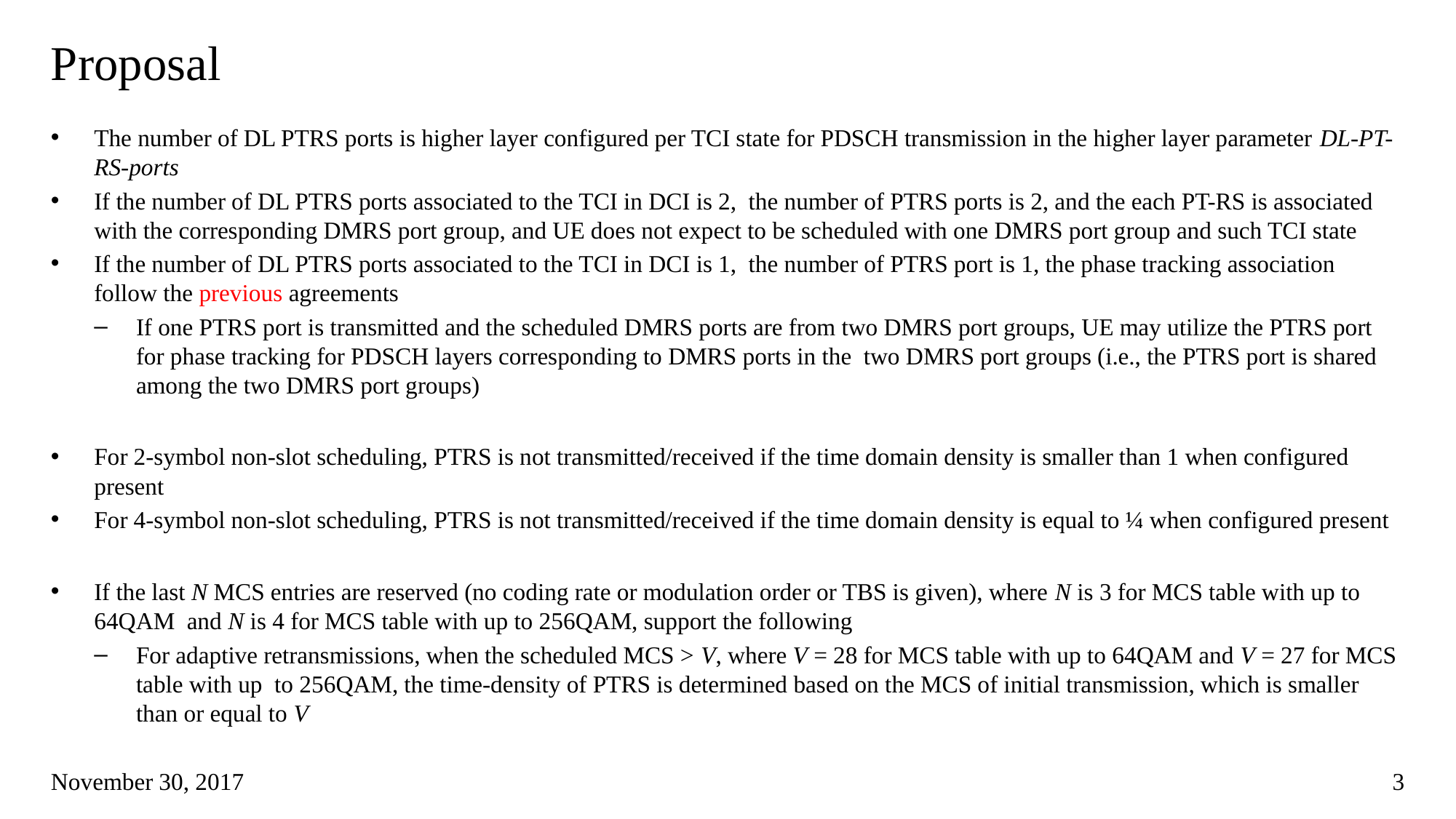

# Proposal
The number of DL PTRS ports is higher layer configured per TCI state for PDSCH transmission in the higher layer parameter DL-PT-RS-ports
If the number of DL PTRS ports associated to the TCI in DCI is 2,  the number of PTRS ports is 2, and the each PT-RS is associated with the corresponding DMRS port group, and UE does not expect to be scheduled with one DMRS port group and such TCI state
If the number of DL PTRS ports associated to the TCI in DCI is 1,  the number of PTRS port is 1, the phase tracking association follow the previous agreements
If one PTRS port is transmitted and the scheduled DMRS ports are from two DMRS port groups, UE may utilize the PTRS port for phase tracking for PDSCH layers corresponding to DMRS ports in the  two DMRS port groups (i.e., the PTRS port is shared among the two DMRS port groups)

For 2-symbol non-slot scheduling, PTRS is not transmitted/received if the time domain density is smaller than 1 when configured present
For 4-symbol non-slot scheduling, PTRS is not transmitted/received if the time domain density is equal to ¼ when configured present

If the last N MCS entries are reserved (no coding rate or modulation order or TBS is given), where N is 3 for MCS table with up to 64QAM  and N is 4 for MCS table with up to 256QAM, support the following
For adaptive retransmissions, when the scheduled MCS > V, where V = 28 for MCS table with up to 64QAM and V = 27 for MCS table with up  to 256QAM, the time-density of PTRS is determined based on the MCS of initial transmission, which is smaller than or equal to V

November 30, 2017
3